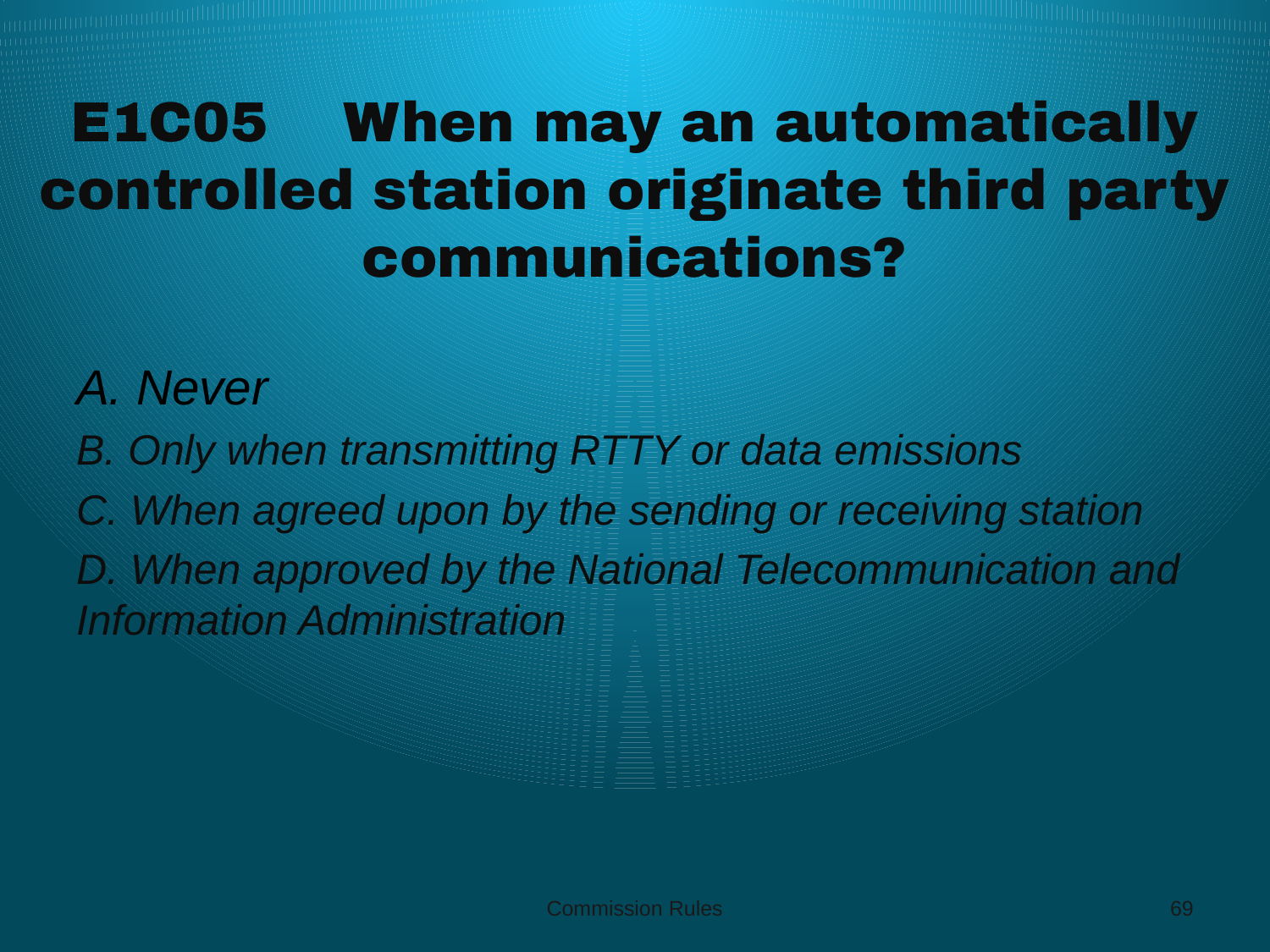

# E1C05    When may an automatically controlled station originate third party communications?
A. Never
B. Only when transmitting RTTY or data emissions
C. When agreed upon by the sending or receiving station
D. When approved by the National Telecommunication and Information Administration
Commission Rules
69